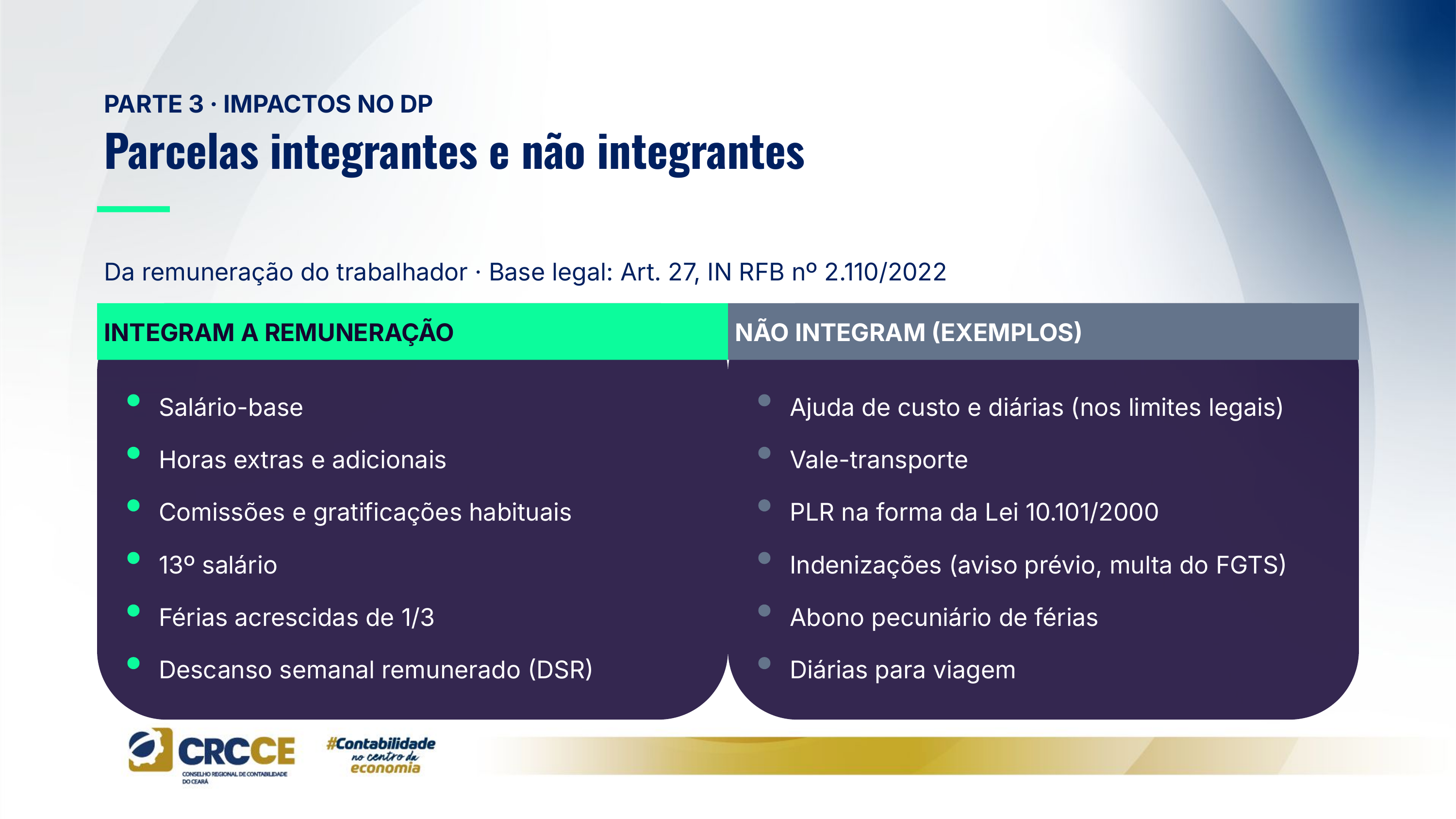

PARTE 3 · IMPACTOS NO DP
Parcelas integrantes e não integrantes

Da remuneração do trabalhador · Base legal: Art. 27, IN RFB nº 2.110/2022

INTEGRAM A REMUNERAÇÃO

NÃO INTEGRAM (EXEMPLOS)
Salário-base
Ajuda de custo e diárias (nos limites legais)

Horas extras e adicionais
Vale-transporte

Comissões e gratificações habituais
PLR na forma da Lei 10.101/2000

13º salário
Indenizações (aviso prévio, multa do FGTS)

Férias acrescidas de 1/3
Abono pecuniário de férias

Descanso semanal remunerado (DSR)
Diárias para viagem